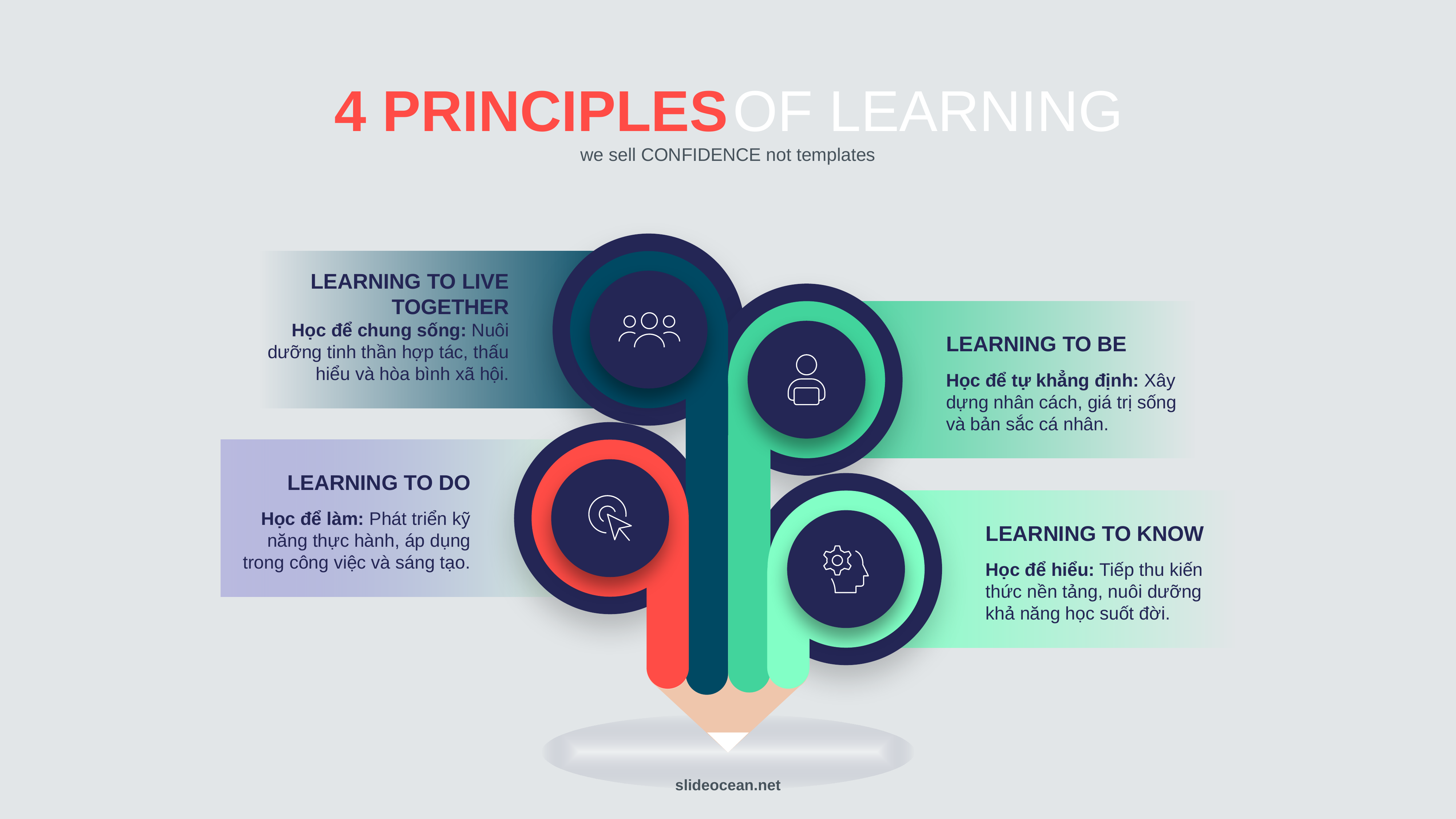

4 PRINCIPLES
OF LEARNING
we sell CONFIDENCE not templates

LEARNING TO LIVE TOGETHER

Học để chung sống: Nuôi dưỡng tinh thần hợp tác, thấu hiểu và hòa bình xã hội.

LEARNING TO BE

Học để tự khẳng định: Xây dựng nhân cách, giá trị sống và bản sắc cá nhân.

LEARNING TO DO

Học để làm: Phát triển kỹ năng thực hành, áp dụng trong công việc và sáng tạo.

LEARNING TO KNOW

Học để hiểu: Tiếp thu kiến thức nền tảng, nuôi dưỡng khả năng học suốt đời.

slideocean.net